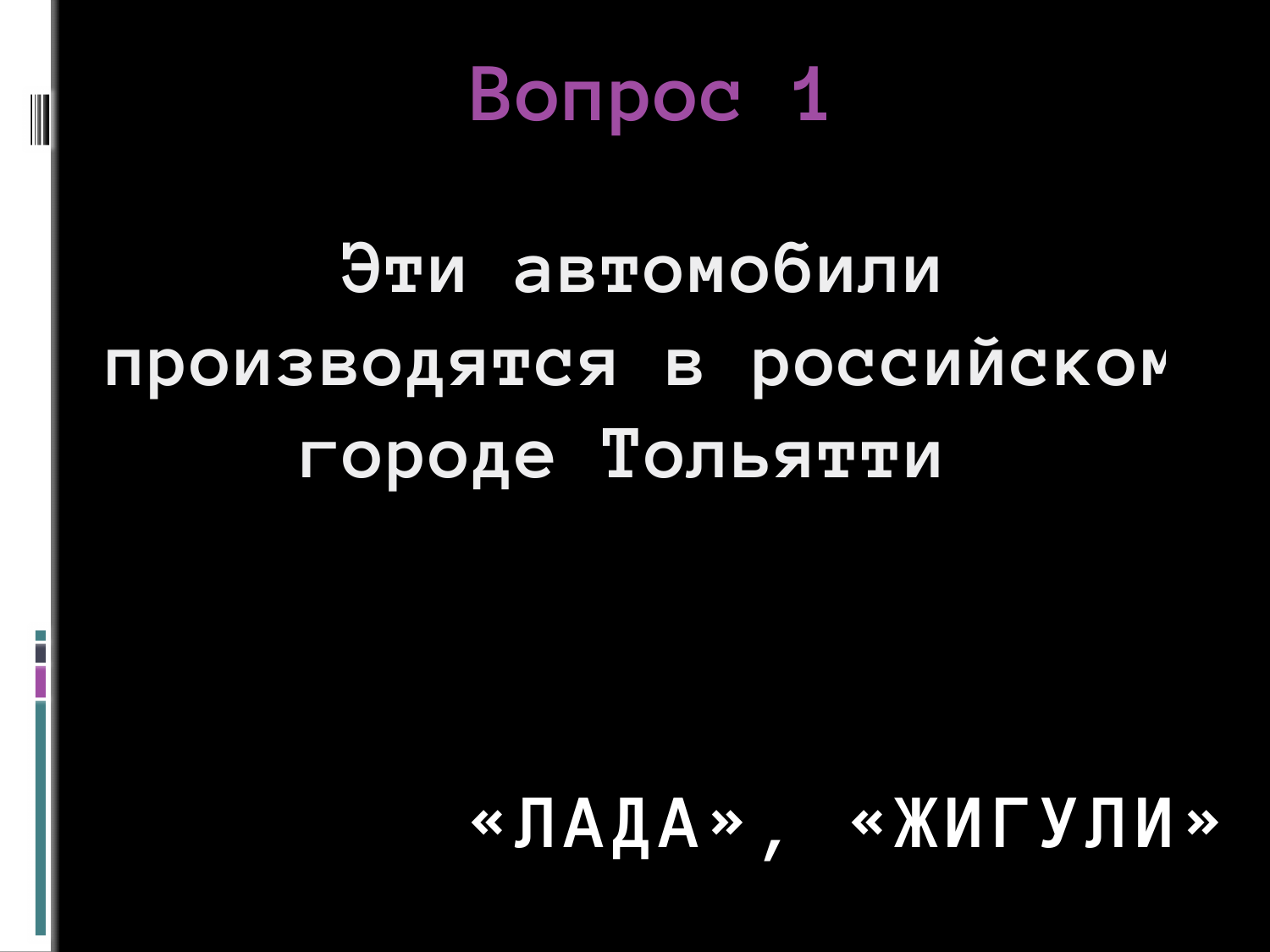

# Вопрос 1
Эти автомобили производятся в российском городе Тольятти.
«Лада», «Жигули»